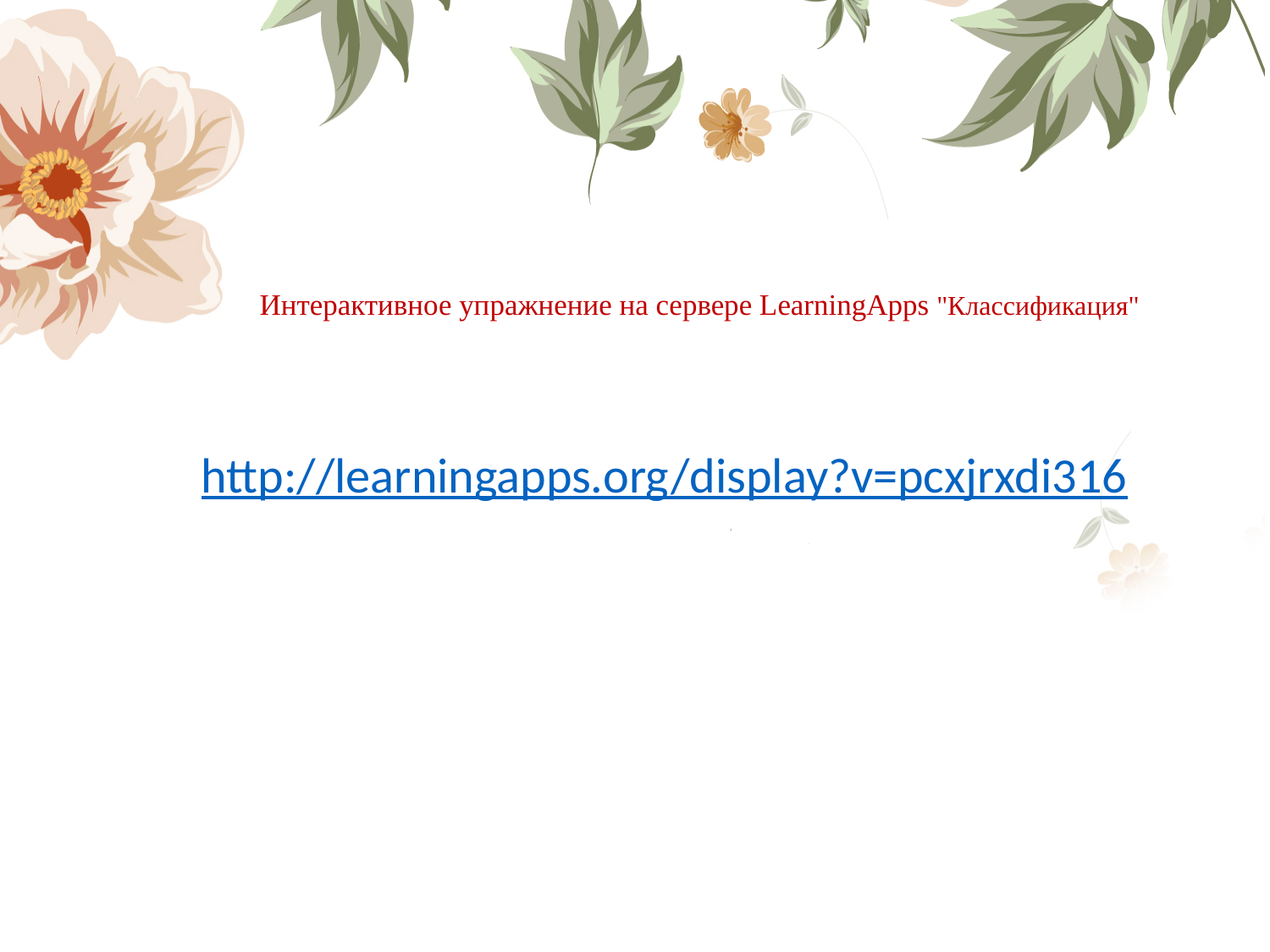

# Интерактивное упражнение на сервере LearningApps "Классификация"
http://learningapps.org/display?v=pcxjrxdi316